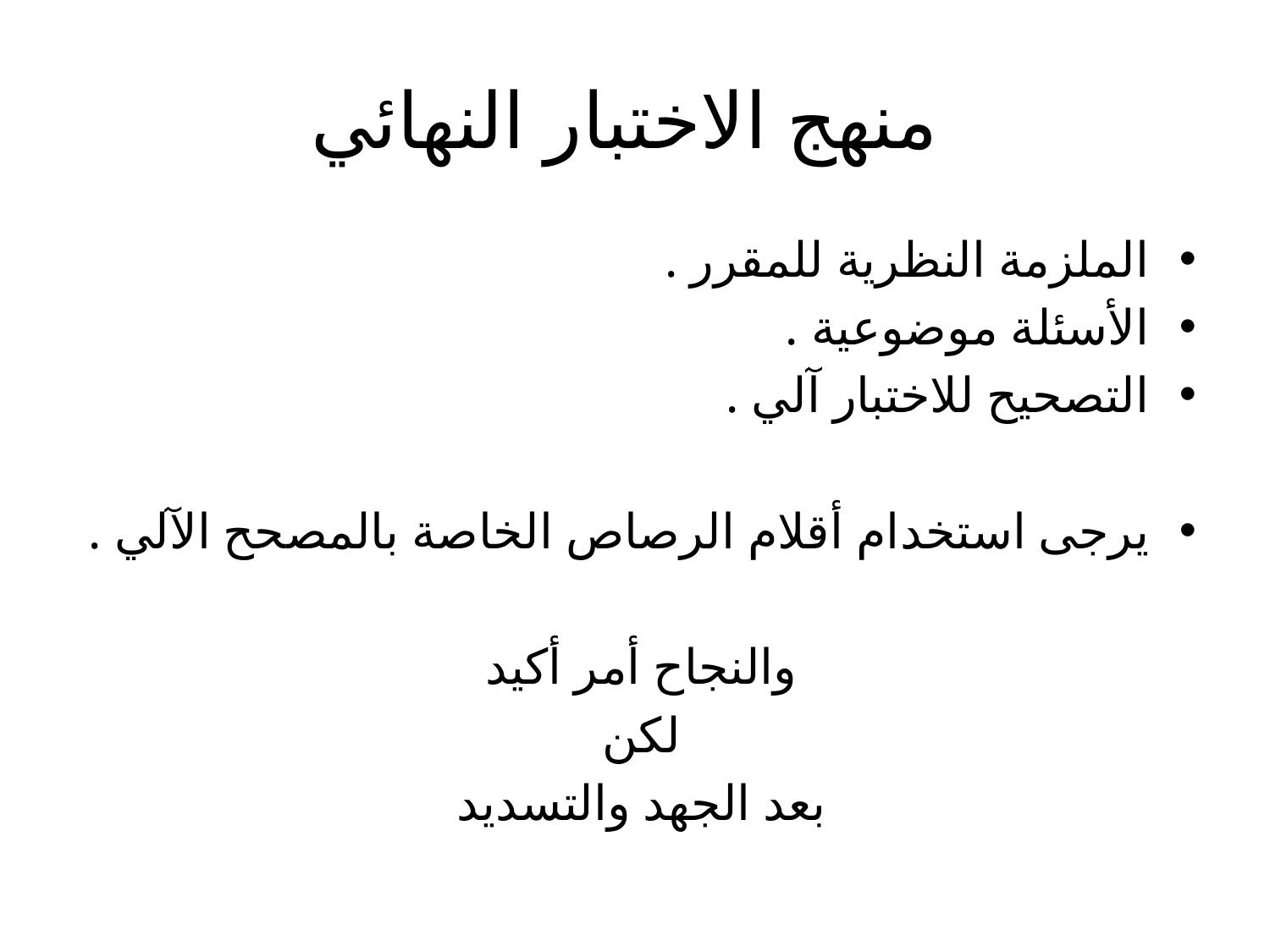

# منهج الاختبار النهائي
الملزمة النظرية للمقرر .
الأسئلة موضوعية .
التصحيح للاختبار آلي .

يرجى استخدام أقلام الرصاص الخاصة بالمصحح الآلي .

والنجاح أمر أكيد
لكن
بعد الجهد والتسديد